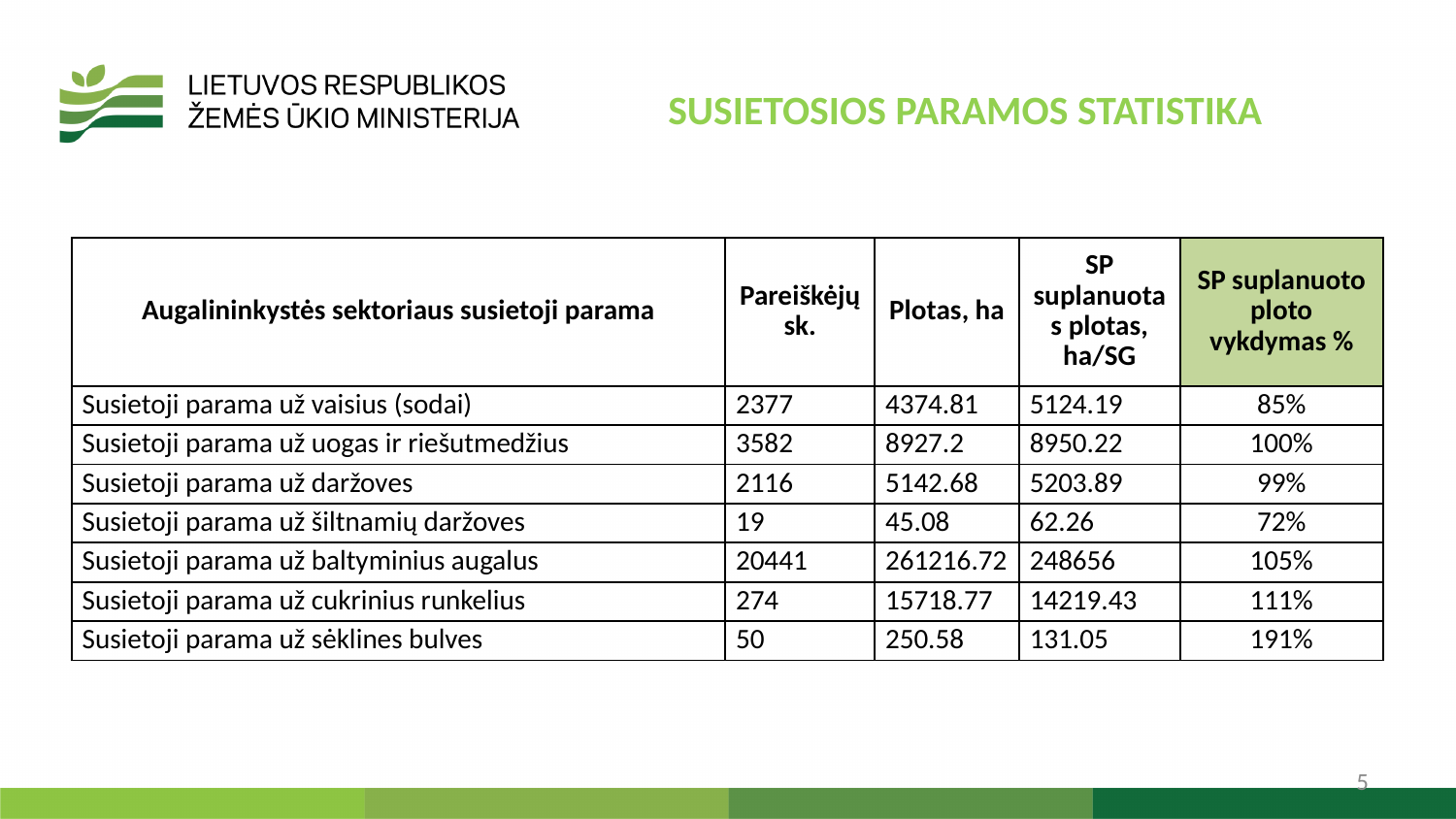

SUSIETOSIOS PARAMOS STATISTIKA
| Augalininkystės sektoriaus susietoji parama | Pareiškėjų sk. | Plotas, ha | SP suplanuotas plotas, ha/SG | SP suplanuoto ploto vykdymas % |
| --- | --- | --- | --- | --- |
| Susietoji parama už vaisius (sodai) | 2377 | 4374.81 | 5124.19 | 85% |
| Susietoji parama už uogas ir riešutmedžius | 3582 | 8927.2 | 8950.22 | 100% |
| Susietoji parama už daržoves | 2116 | 5142.68 | 5203.89 | 99% |
| Susietoji parama už šiltnamių daržoves | 19 | 45.08 | 62.26 | 72% |
| Susietoji parama už baltyminius augalus | 20441 | 261216.72 | 248656 | 105% |
| Susietoji parama už cukrinius runkelius | 274 | 15718.77 | 14219.43 | 111% |
| Susietoji parama už sėklines bulves | 50 | 250.58 | 131.05 | 191% |
5